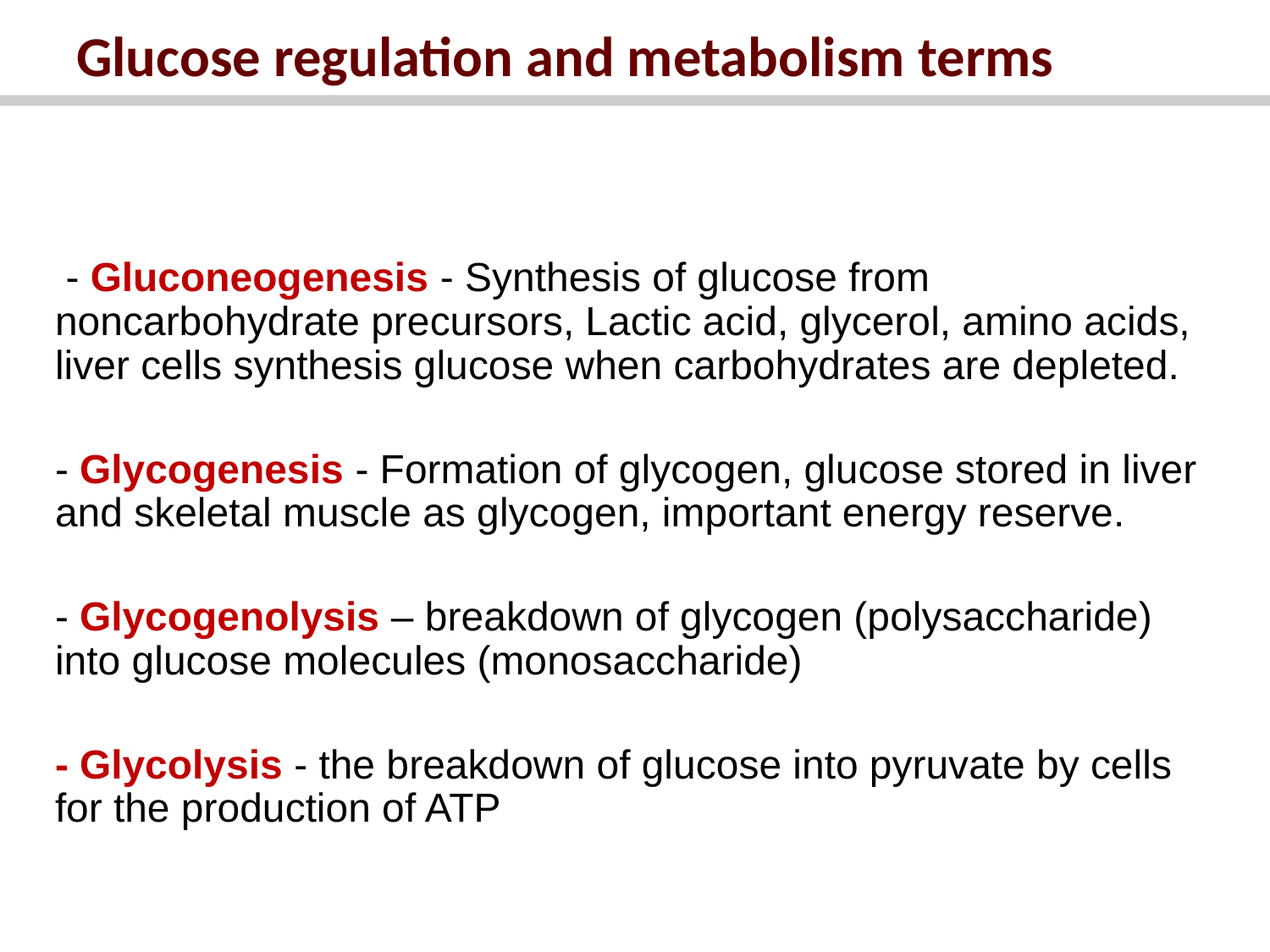

# Glucose regulation and metabolism terms
 - Gluconeogenesis - Synthesis of glucose from noncarbohydrate precursors, Lactic acid, glycerol, amino acids, liver cells synthesis glucose when carbohydrates are depleted.
- Glycogenesis - Formation of glycogen, glucose stored in liver and skeletal muscle as glycogen, important energy reserve.
- Glycogenolysis – breakdown of glycogen (polysaccharide) into glucose molecules (monosaccharide)
- Glycolysis - the breakdown of glucose into pyruvate by cells for the production of ATP